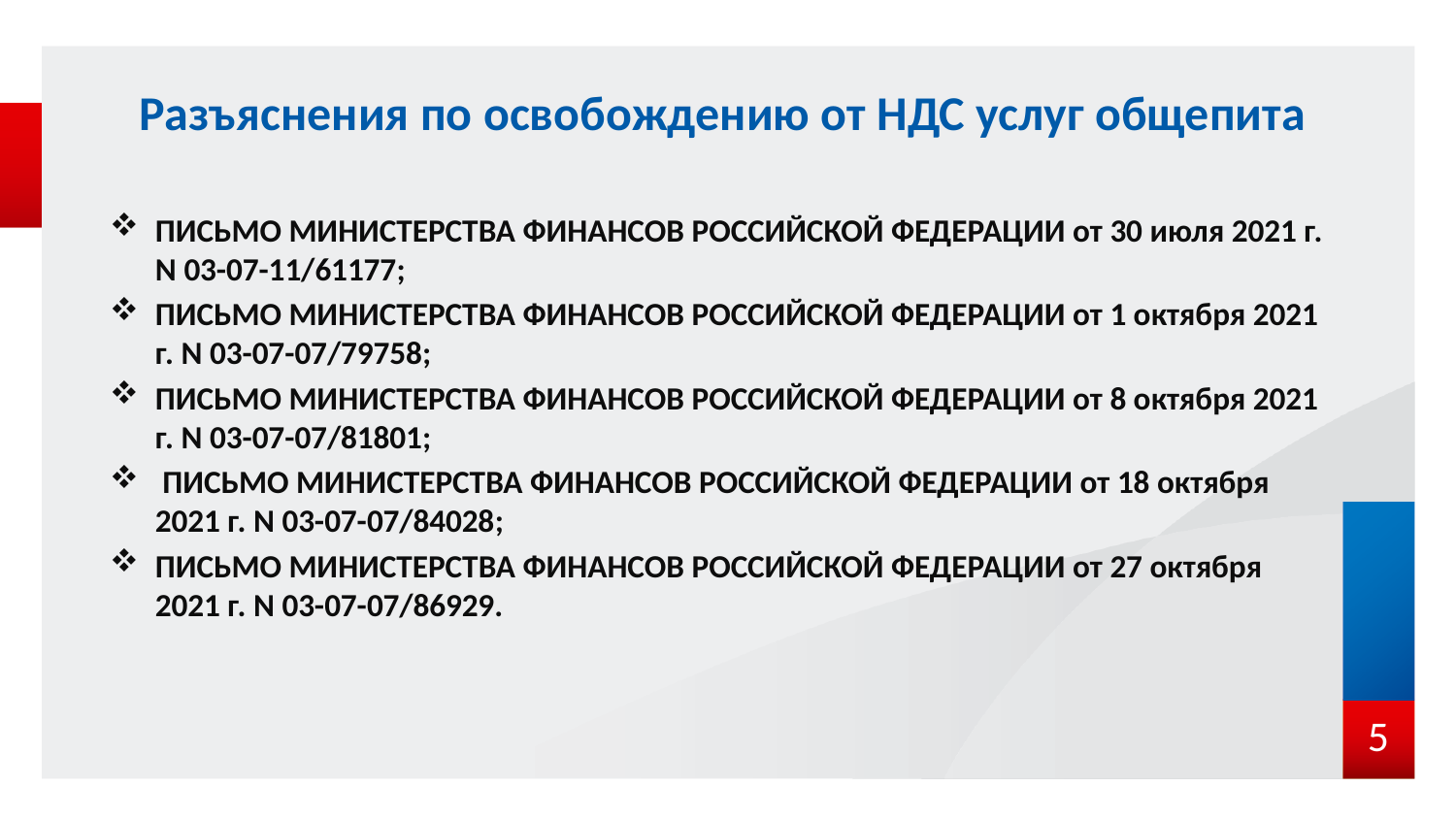

# Разъяснения по освобождению от НДС услуг общепита
ПИСЬМО МИНИСТЕРСТВА ФИНАНСОВ РОССИЙСКОЙ ФЕДЕРАЦИИ от 30 июля 2021 г. N 03-07-11/61177;
ПИСЬМО МИНИСТЕРСТВА ФИНАНСОВ РОССИЙСКОЙ ФЕДЕРАЦИИ от 1 октября 2021 г. N 03-07-07/79758;
ПИСЬМО МИНИСТЕРСТВА ФИНАНСОВ РОССИЙСКОЙ ФЕДЕРАЦИИ от 8 октября 2021 г. N 03-07-07/81801;
 ПИСЬМО МИНИСТЕРСТВА ФИНАНСОВ РОССИЙСКОЙ ФЕДЕРАЦИИ от 18 октября 2021 г. N 03-07-07/84028;
ПИСЬМО МИНИСТЕРСТВА ФИНАНСОВ РОССИЙСКОЙ ФЕДЕРАЦИИ от 27 октября 2021 г. N 03-07-07/86929.

5